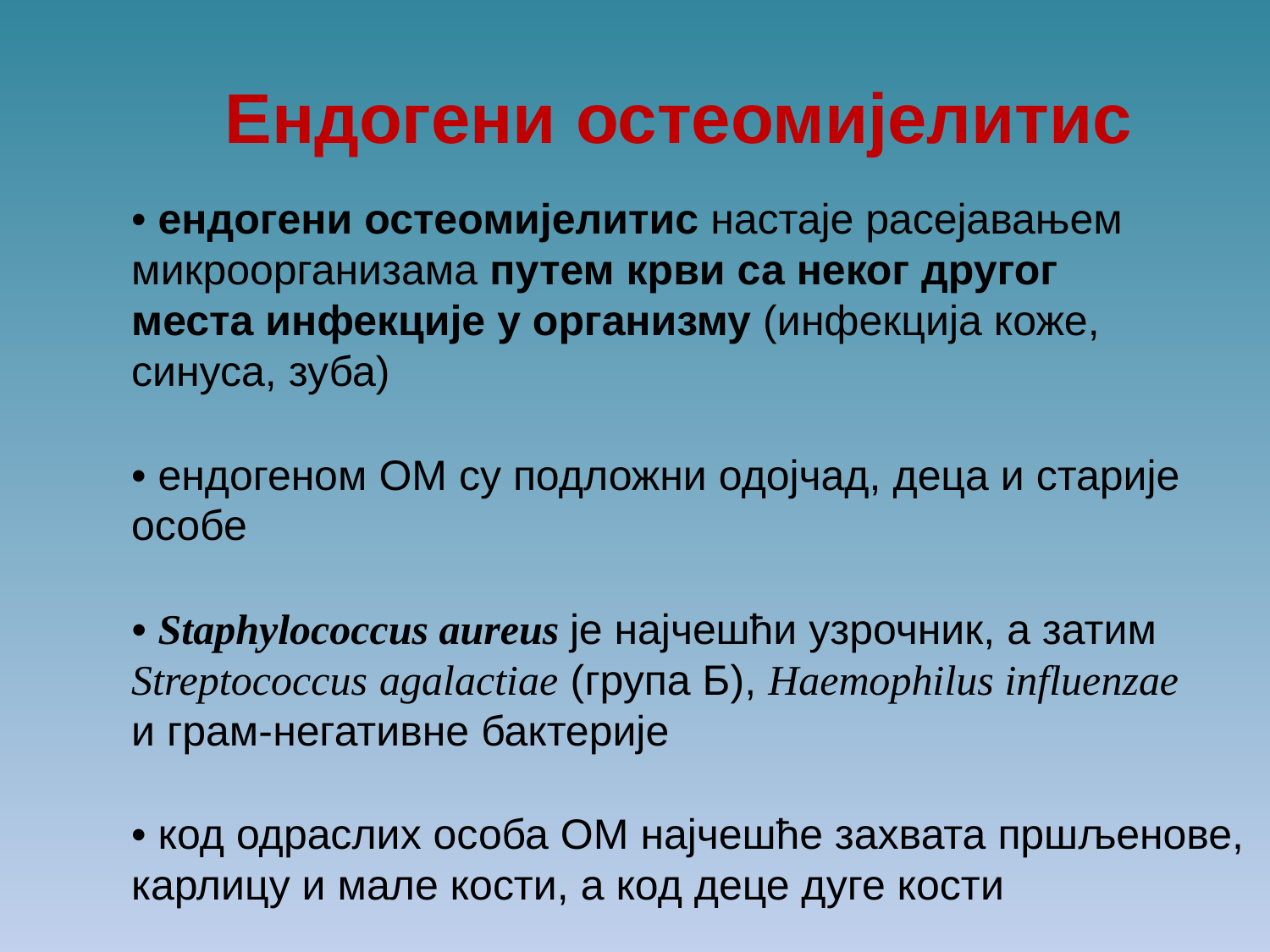

Eндогени остеомијелитис
• ендогени остеомијелитис настаје расејавањем
микроорганизама путем крви са неког другог
места инфекције у организму (инфекција коже,
синуса, зуба)
• ендогеном ОМ су подложни одојчад, деца и старије
особе
• Staphylococcus aureus је најчешћи узрочник, а затим
Streptococcus agalactiae (група Б), Haemophilus influenzae
и грам-негативне бактерије
• код одраслих особа ОМ најчешће захвата пршљенове,
карлицу и мале кости, а код деце дуге кости